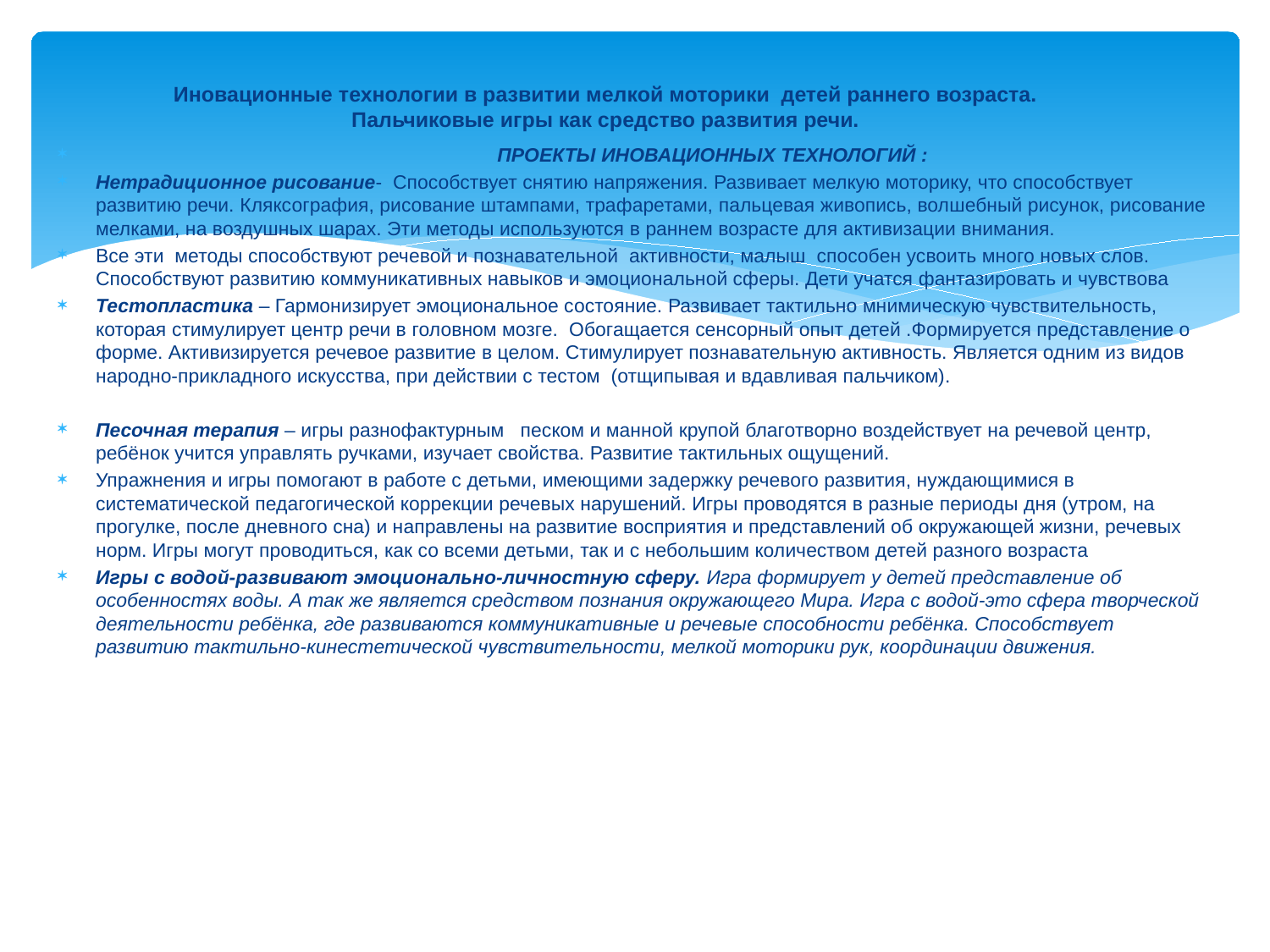

# Иновационные технологии в развитии мелкой моторики  детей раннего возраста. Пальчиковые игры как средство развития речи.
                                                                         ПРОЕКТЫ ИНОВАЦИОННЫХ ТЕХНОЛОГИЙ :
Нетрадиционное рисование-  Способствует снятию напряжения. Развивает мелкую моторику, что способствует развитию речи. Кляксография, рисование штампами, трафаретами, пальцевая живопись, волшебный рисунок, рисование мелками, на воздушных шарах. Эти методы используются в раннем возрасте для активизации внимания.
Все эти  методы способствуют речевой и познавательной  активности, малыш  способен усвоить много новых слов. Способствуют развитию коммуникативных навыков и эмоциональной сферы. Дети учатся фантазировать и чувствова
Тестопластика – Гармонизирует эмоциональное состояние. Развивает тактильно мнимическую чувствительность, которая стимулирует центр речи в головном мозге.  Обогащается сенсорный опыт детей .Формируется представление о форме. Активизируется речевое развитие в целом. Стимулирует познавательную активность. Является одним из видов народно-прикладного искусства, при действии с тестом  (отщипывая и вдавливая пальчиком).

Песочная терапия – игры разнофактурным   песком и манной крупой благотворно воздействует на речевой центр, ребёнок учится управлять ручками, изучает свойства. Развитие тактильных ощущений.
Упражнения и игры помогают в работе с детьми, имеющими задержку речевого развития, нуждающимися в систематической педагогической коррекции речевых нарушений. Игры проводятся в разные периоды дня (утром, на прогулке, после дневного сна) и направлены на развитие восприятия и представлений об окружающей жизни, речевых норм. Игры могут проводиться, как со всеми детьми, так и с небольшим количеством детей разного возраста
Игры с водой-развивают эмоционально-личностную сферу. Игра формирует у детей представление об особенностях воды. А так же является средством познания окружающего Мира. Игра с водой-это сфера творческой деятельности ребёнка, где развиваются коммуникативные и речевые способности ребёнка. Способствует развитию тактильно-кинестетической чувствительности, мелкой моторики рук, координации движения.